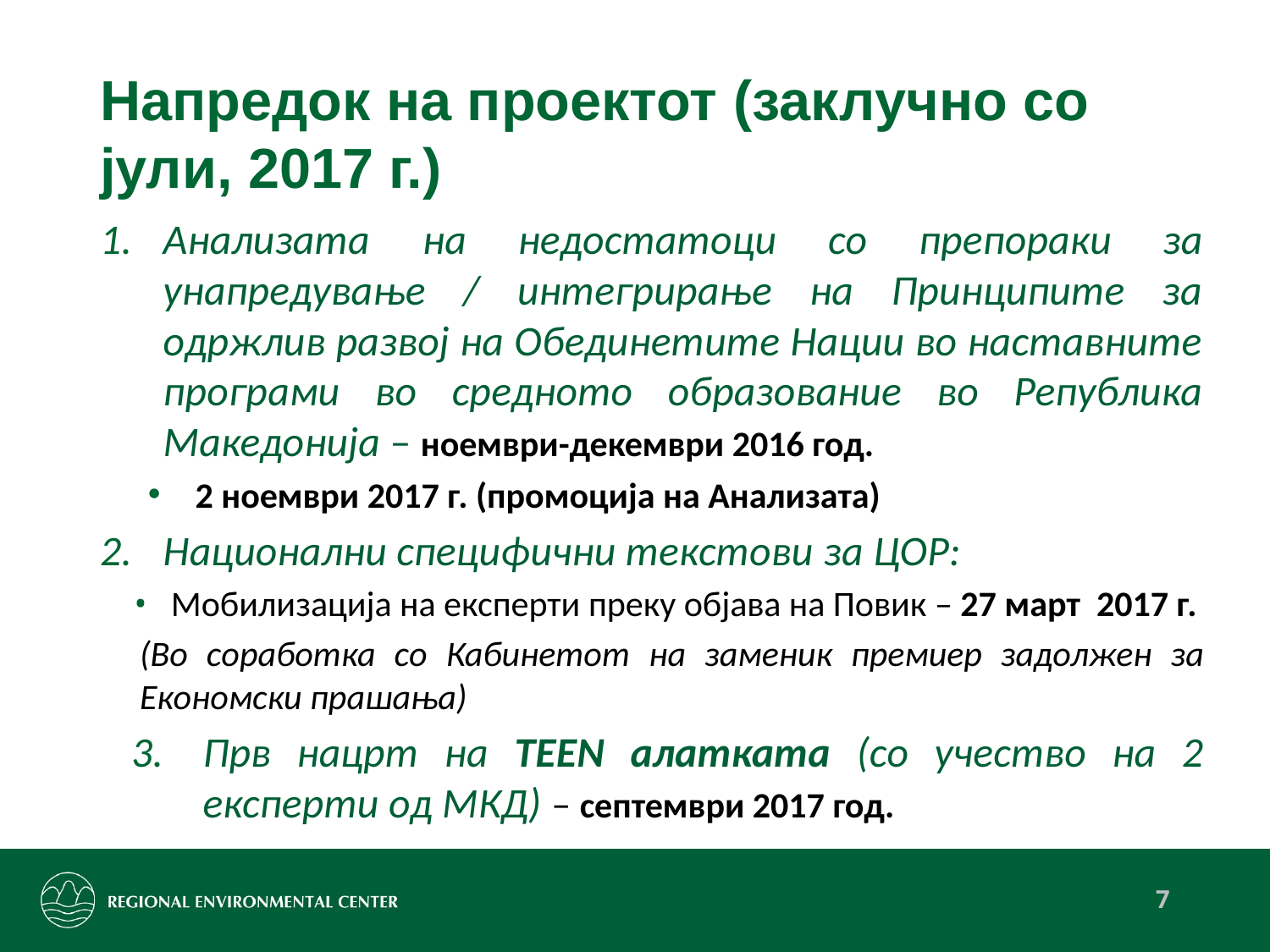

# Напредок на проектот (заклучно со јули, 2017 г.)

Анализата на недостатоци со препораки за унапредување / интегрирање на Принципите за одржлив развој на Обединетите Нации во наставните програми во средното образование во Република Македонија – ноември-декември 2016 год.
2 ноември 2017 г. (промоција на Анализата)
Национални специфични текстови за ЦОР:
Мобилизација на експерти преку објава на Повик – 27 март  2017 г.
(Во соработка со Кабинетот на заменик премиер задолжен за Економски прашања)
Прв нацрт на TEEN алатката (со учество на 2 експерти од МКД) – септември 2017 год.
7